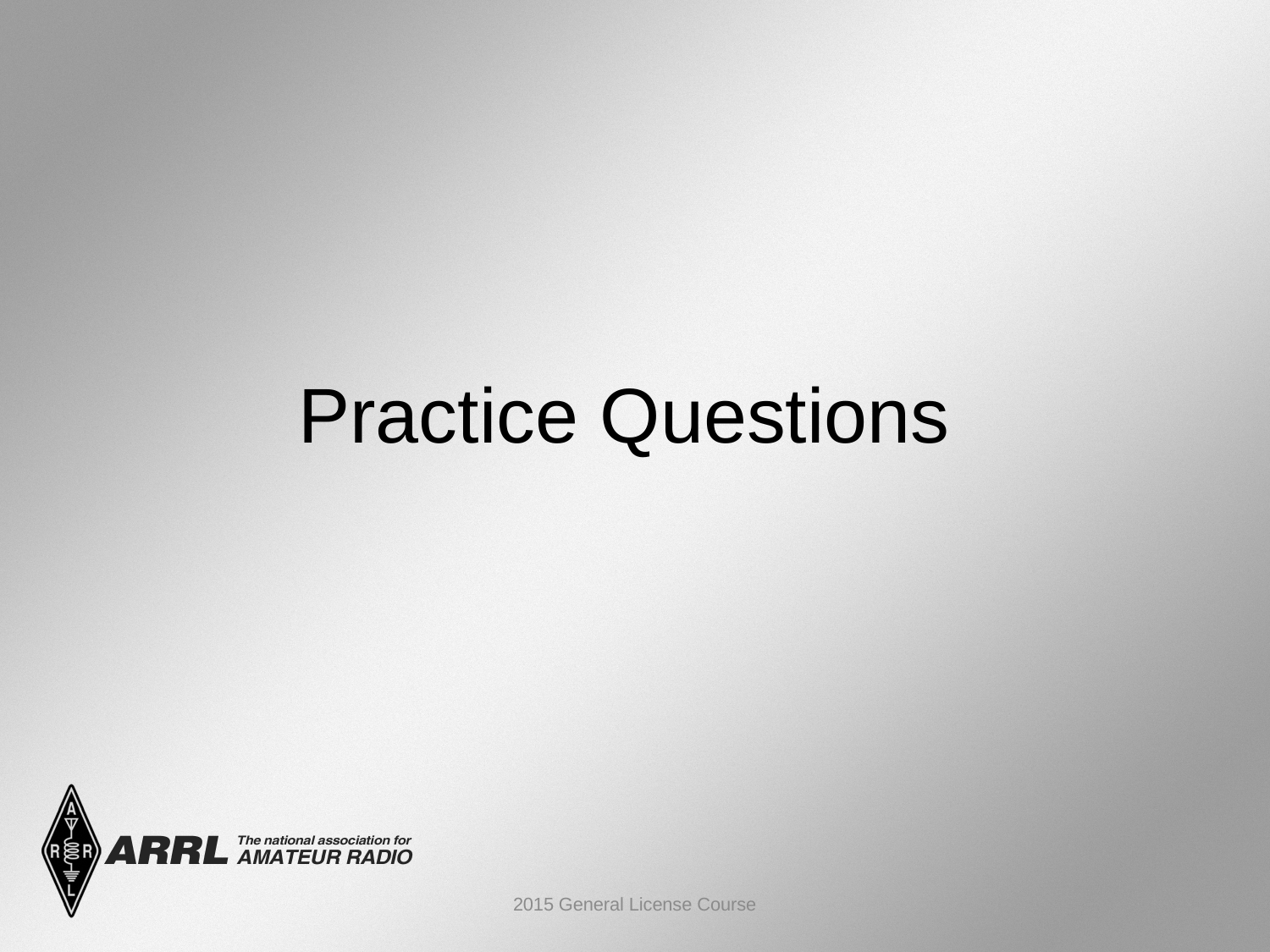

# Practice Questions
2015 General License Course